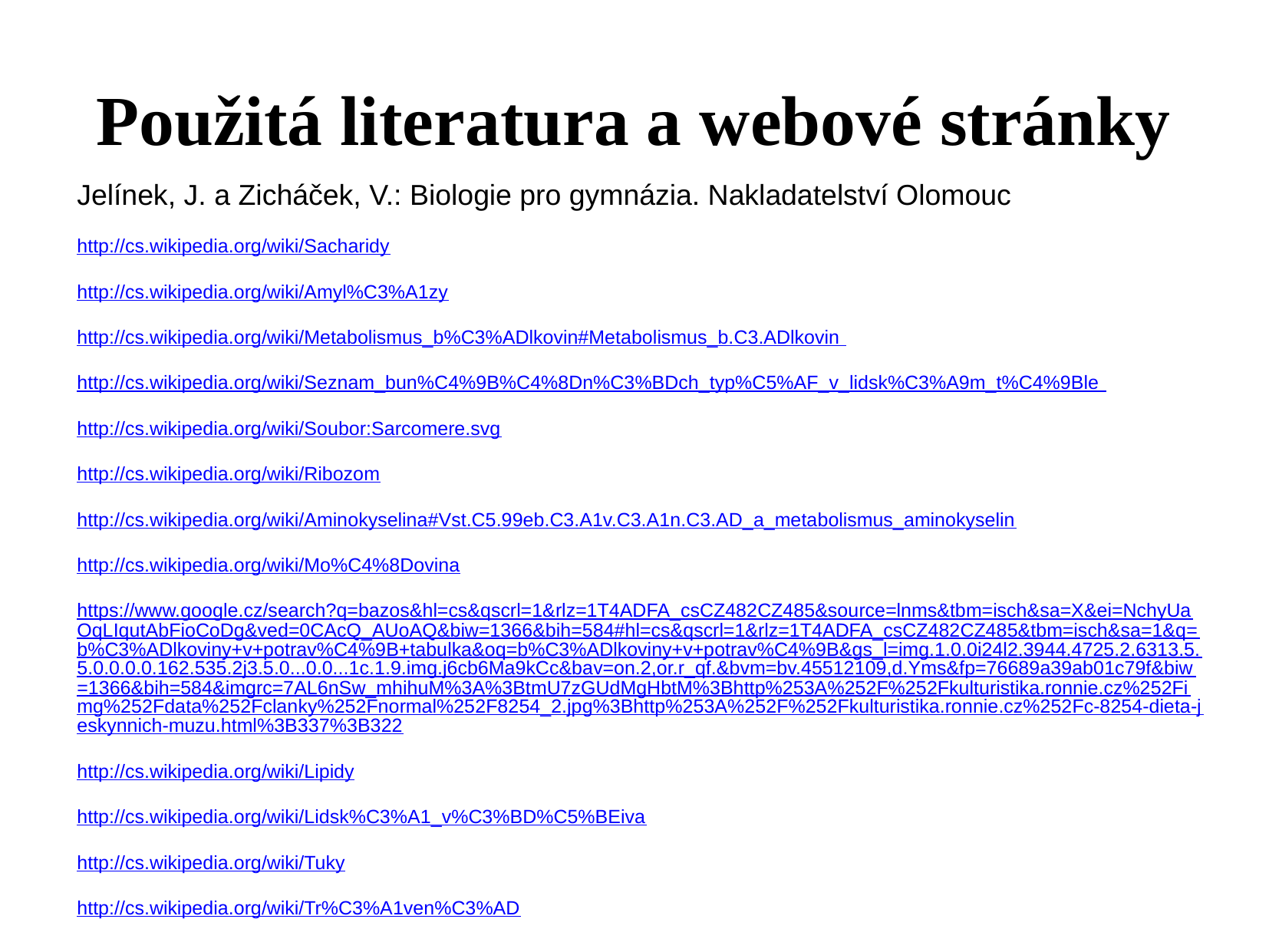

# Použitá literatura a webové stránky
Jelínek, J. a Zicháček, V.: Biologie pro gymnázia. Nakladatelství Olomouc
http://cs.wikipedia.org/wiki/Sacharidy
http://cs.wikipedia.org/wiki/Amyl%C3%A1zy
http://cs.wikipedia.org/wiki/Metabolismus_b%C3%ADlkovin#Metabolismus_b.C3.ADlkovin
http://cs.wikipedia.org/wiki/Seznam_bun%C4%9B%C4%8Dn%C3%BDch_typ%C5%AF_v_lidsk%C3%A9m_t%C4%9Ble
http://cs.wikipedia.org/wiki/Soubor:Sarcomere.svg
http://cs.wikipedia.org/wiki/Ribozom
http://cs.wikipedia.org/wiki/Aminokyselina#Vst.C5.99eb.C3.A1v.C3.A1n.C3.AD_a_metabolismus_aminokyselin
http://cs.wikipedia.org/wiki/Mo%C4%8Dovina
https://www.google.cz/search?q=bazos&hl=cs&qscrl=1&rlz=1T4ADFA_csCZ482CZ485&source=lnms&tbm=isch&sa=X&ei=NchyUaOqLIqutAbFioCoDg&ved=0CAcQ_AUoAQ&biw=1366&bih=584#hl=cs&qscrl=1&rlz=1T4ADFA_csCZ482CZ485&tbm=isch&sa=1&q=b%C3%ADlkoviny+v+potrav%C4%9B+tabulka&oq=b%C3%ADlkoviny+v+potrav%C4%9B&gs_l=img.1.0.0i24l2.3944.4725.2.6313.5.5.0.0.0.0.162.535.2j3.5.0...0.0...1c.1.9.img.j6cb6Ma9kCc&bav=on.2,or.r_qf.&bvm=bv.45512109,d.Yms&fp=76689a39ab01c79f&biw=1366&bih=584&imgrc=7AL6nSw_mhihuM%3A%3BtmU7zGUdMgHbtM%3Bhttp%253A%252F%252Fkulturistika.ronnie.cz%252Fimg%252Fdata%252Fclanky%252Fnormal%252F8254_2.jpg%3Bhttp%253A%252F%252Fkulturistika.ronnie.cz%252Fc-8254-dieta-jeskynnich-muzu.html%3B337%3B322
http://cs.wikipedia.org/wiki/Lipidy
http://cs.wikipedia.org/wiki/Lidsk%C3%A1_v%C3%BD%C5%BEiva
http://cs.wikipedia.org/wiki/Tuky
http://cs.wikipedia.org/wiki/Tr%C3%A1ven%C3%AD